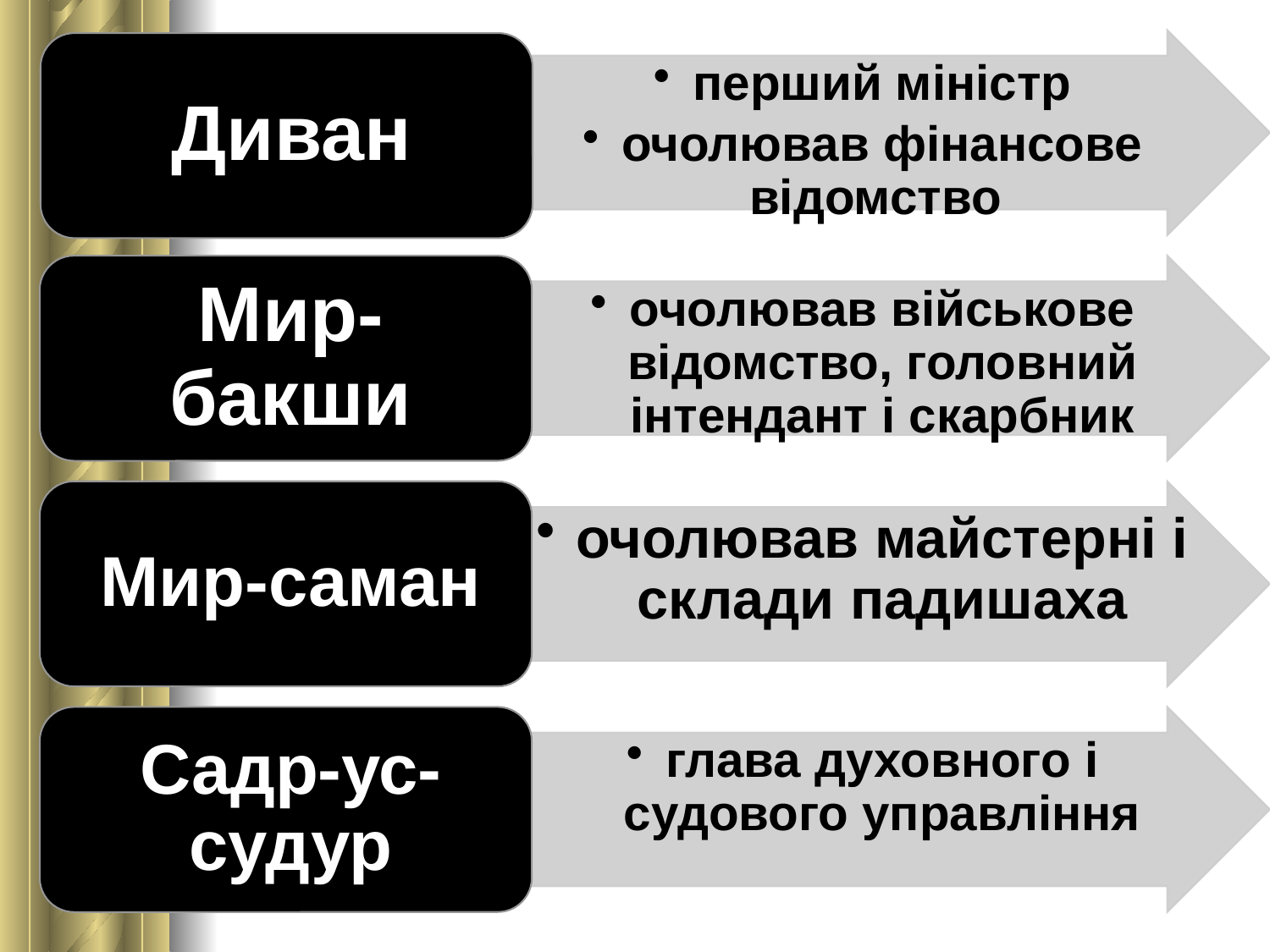

перший міністр
очолював фінансове відомство
Диван
очолював військове відомство, головний інтендант і скарбник
Мир-бакши
очолював майстерні і склади падишаха
Мир-саман
глава духовного і судового управління
Садр-ус-судур